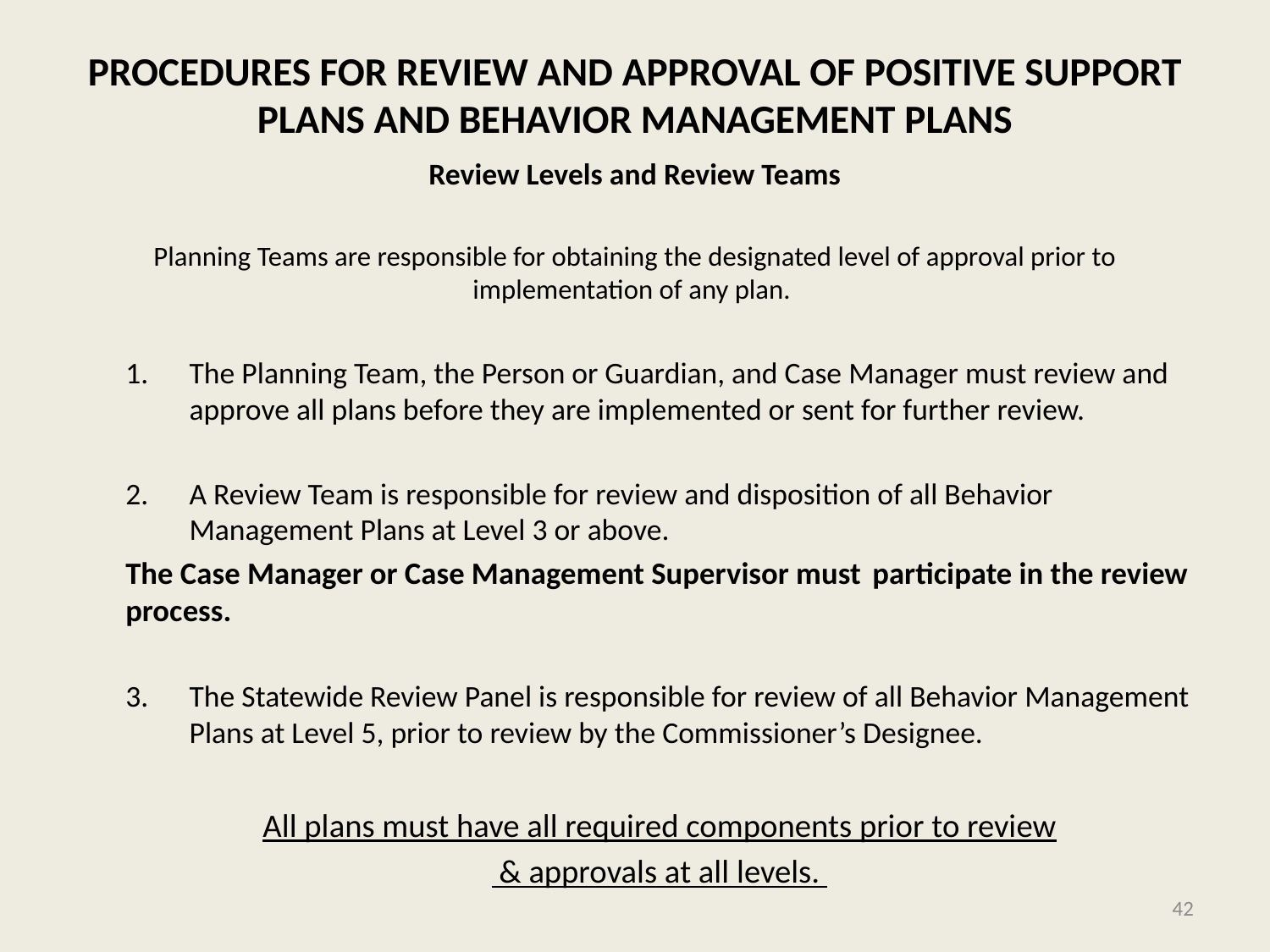

# PROCEDURES FOR REVIEW AND APPROVAL OF POSITIVE SUPPORT PLANS AND BEHAVIOR MANAGEMENT PLANS
Review Levels and Review Teams

Planning Teams are responsible for obtaining the designated level of approval prior to implementation of any plan.

The Planning Team, the Person or Guardian, and Case Manager must review and approve all plans before they are implemented or sent for further review.

A Review Team is responsible for review and disposition of all Behavior Management Plans at Level 3 or above.
	The Case Manager or Case Management Supervisor must 	participate in the review process.

The Statewide Review Panel is responsible for review of all Behavior Management Plans at Level 5, prior to review by the Commissioner’s Designee.

All plans must have all required components prior to review
 & approvals at all levels.

42